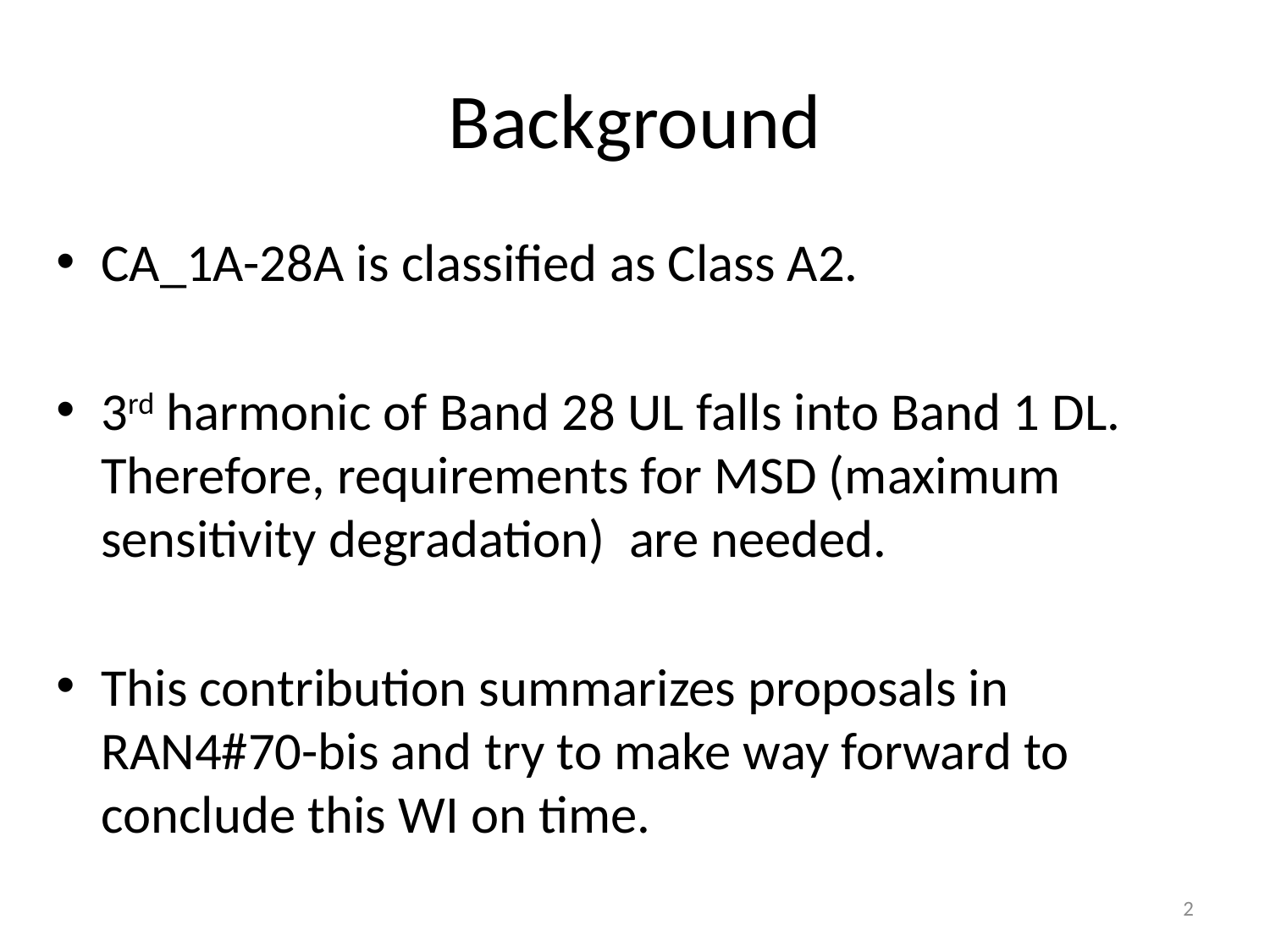

# Background
CA_1A-28A is classified as Class A2.

3rd harmonic of Band 28 UL falls into Band 1 DL.  Therefore, requirements for MSD (maximum sensitivity degradation)  are needed.

This contribution summarizes proposals in RAN4#70-bis and try to make way forward to conclude this WI on time.
2